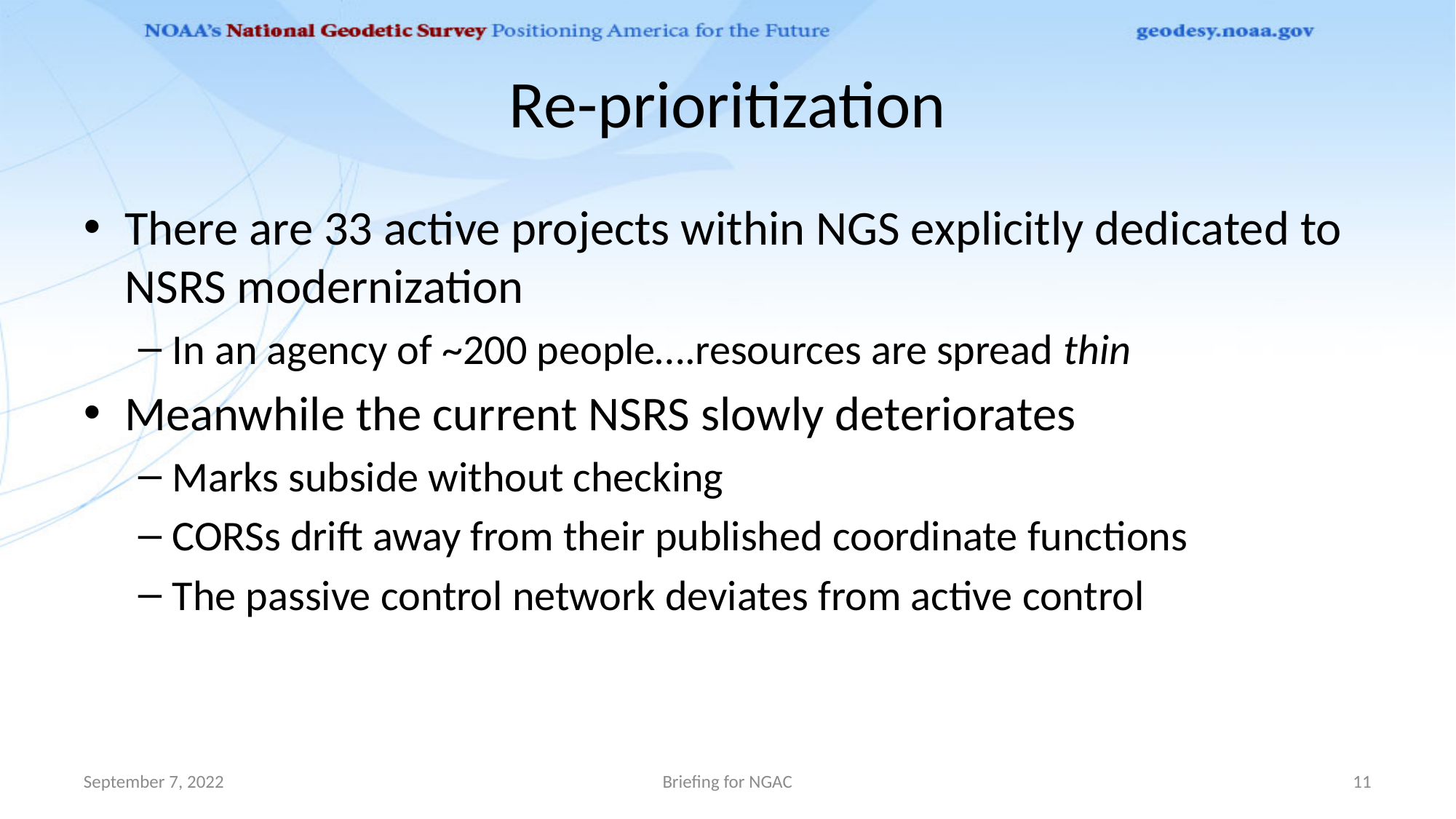

# Re-prioritization
There are 33 active projects within NGS explicitly dedicated to NSRS modernization
In an agency of ~200 people….resources are spread thin
Meanwhile the current NSRS slowly deteriorates
Marks subside without checking
CORSs drift away from their published coordinate functions
The passive control network deviates from active control
September 7, 2022
Briefing for NGAC
11